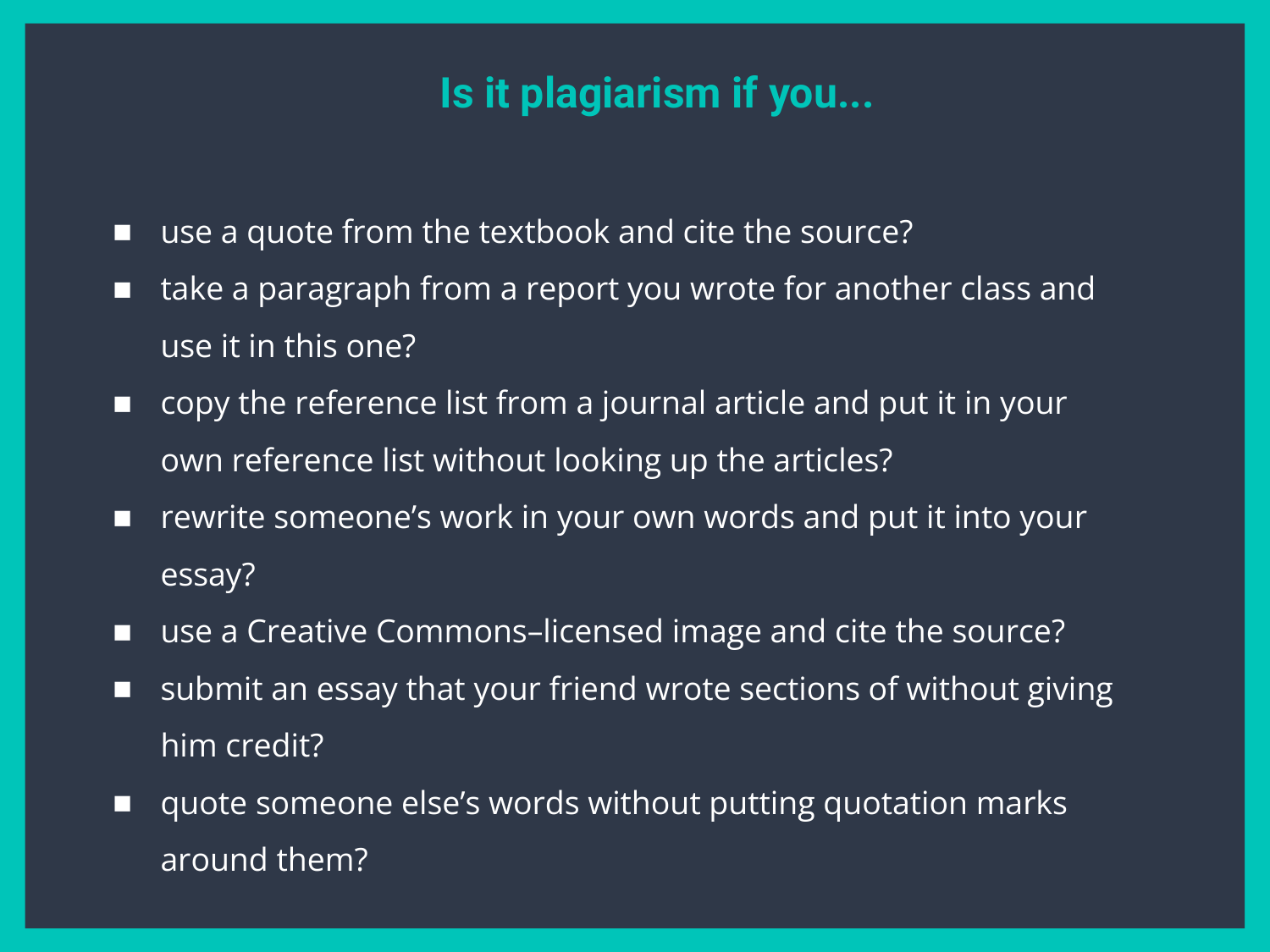

Is it plagiarism if you...
use a quote from the textbook and cite the source?
take a paragraph from a report you wrote for another class and use it in this one?
copy the reference list from a journal article and put it in your own reference list without looking up the articles?
rewrite someone’s work in your own words and put it into your essay?
use a Creative Commons–licensed image and cite the source?
submit an essay that your friend wrote sections of without giving him credit?
quote someone else’s words without putting quotation marks around them?